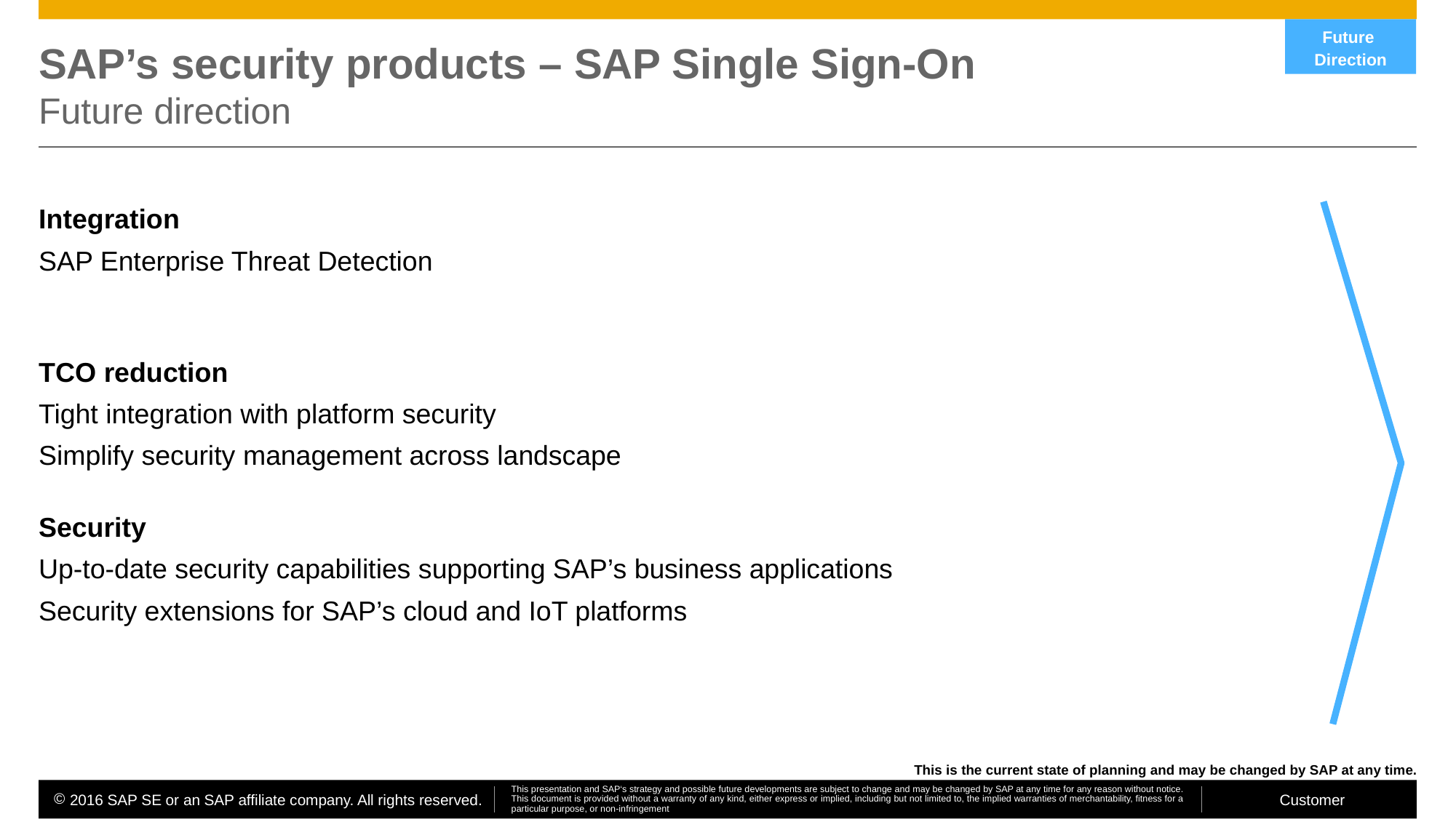

Future
Direction
# SAP’s security products – SAP Single Sign-On Future direction
Integration
SAP Enterprise Threat Detection

TCO reduction
Tight integration with platform security
Simplify security management across landscape

Security
Up-to-date security capabilities supporting SAP’s business applications
Security extensions for SAP’s cloud and IoT platforms
This is the current state of planning and may be changed by SAP at any time.